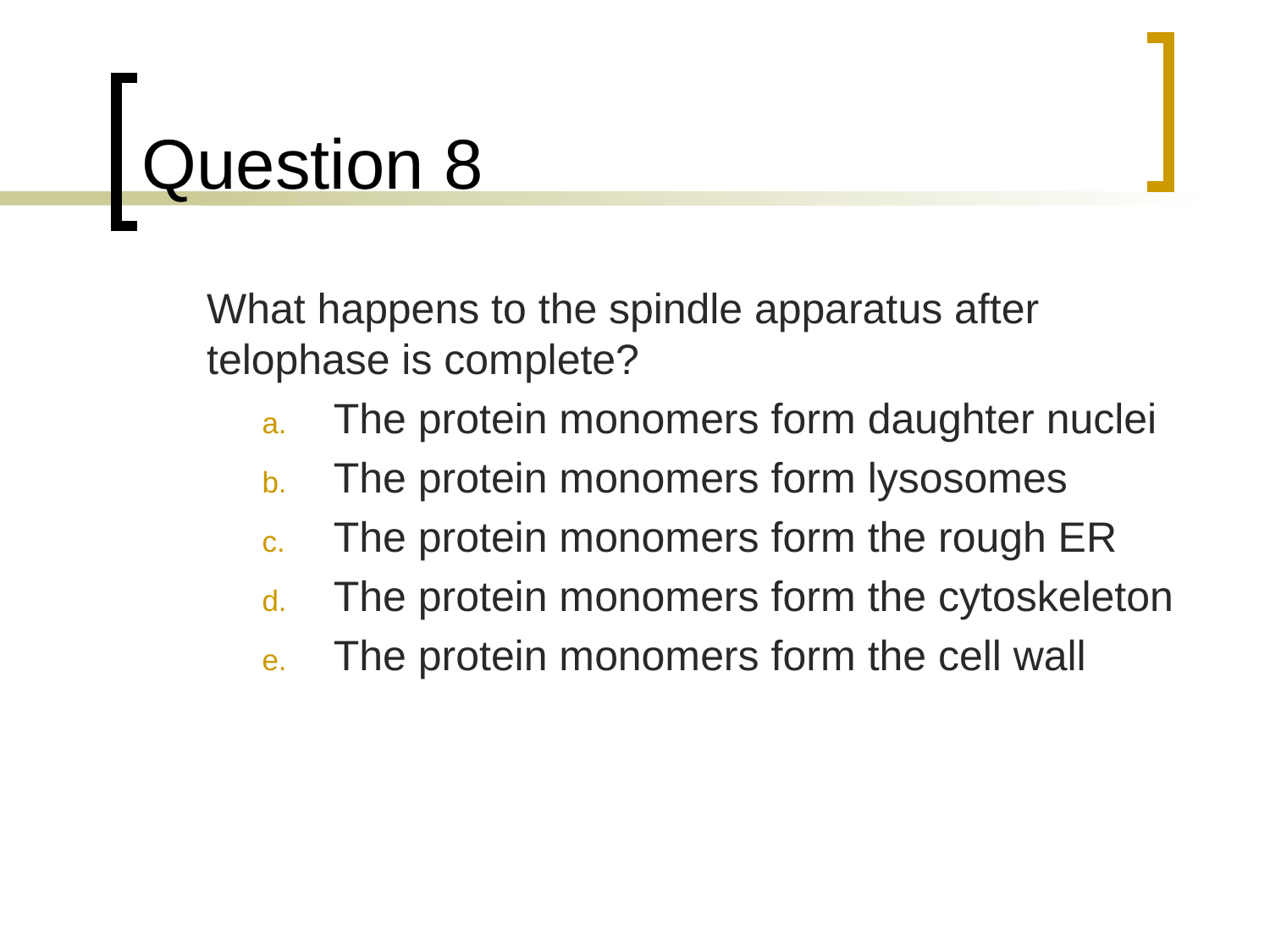

# Question 8
	What happens to the spindle apparatus after telophase is complete?
The protein monomers form daughter nuclei
The protein monomers form lysosomes
The protein monomers form the rough ER
The protein monomers form the cytoskeleton
The protein monomers form the cell wall